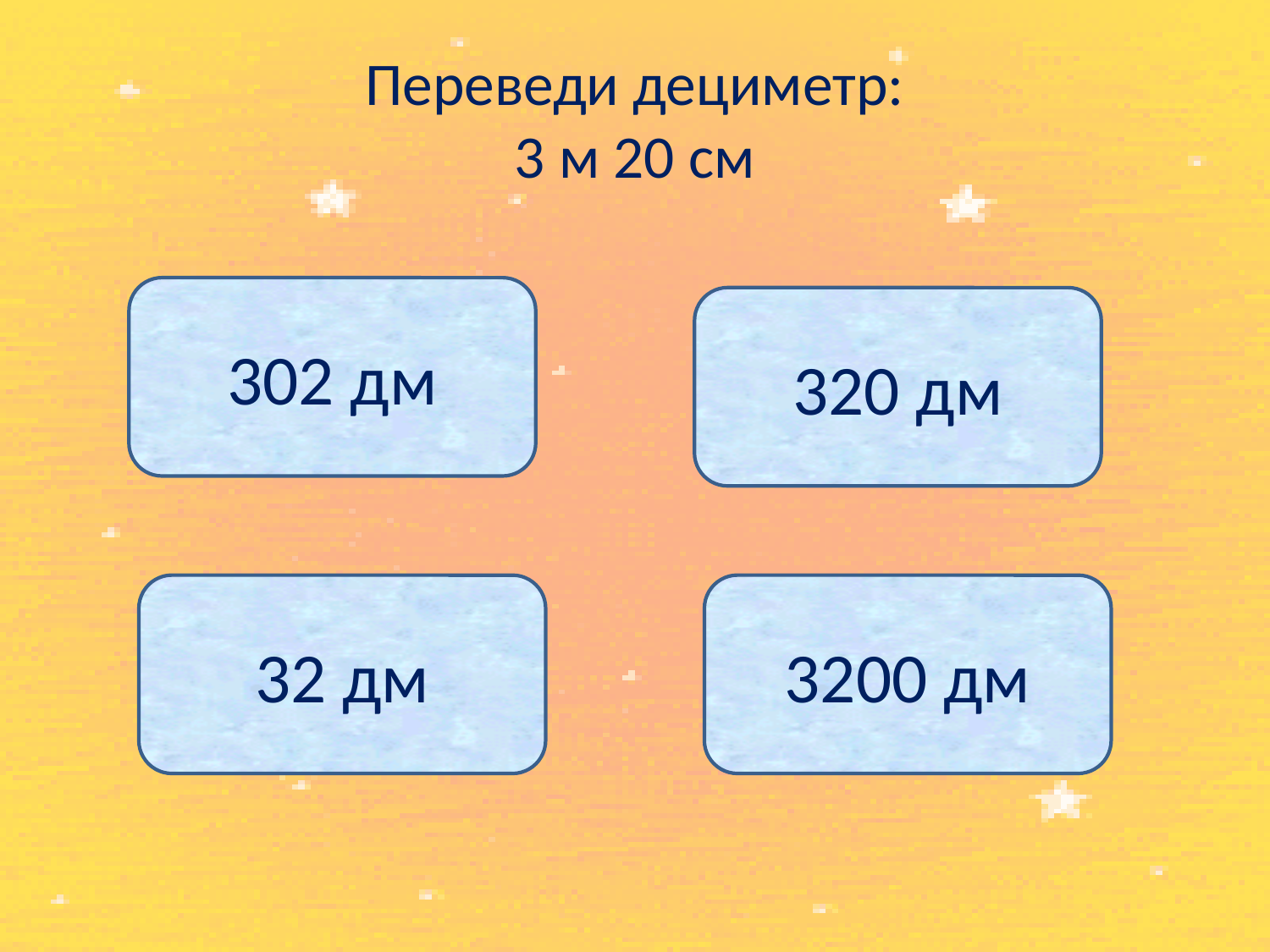

# Переведи дециметр: 3 м 20 см
302 дм
320 дм
32 дм
3200 дм